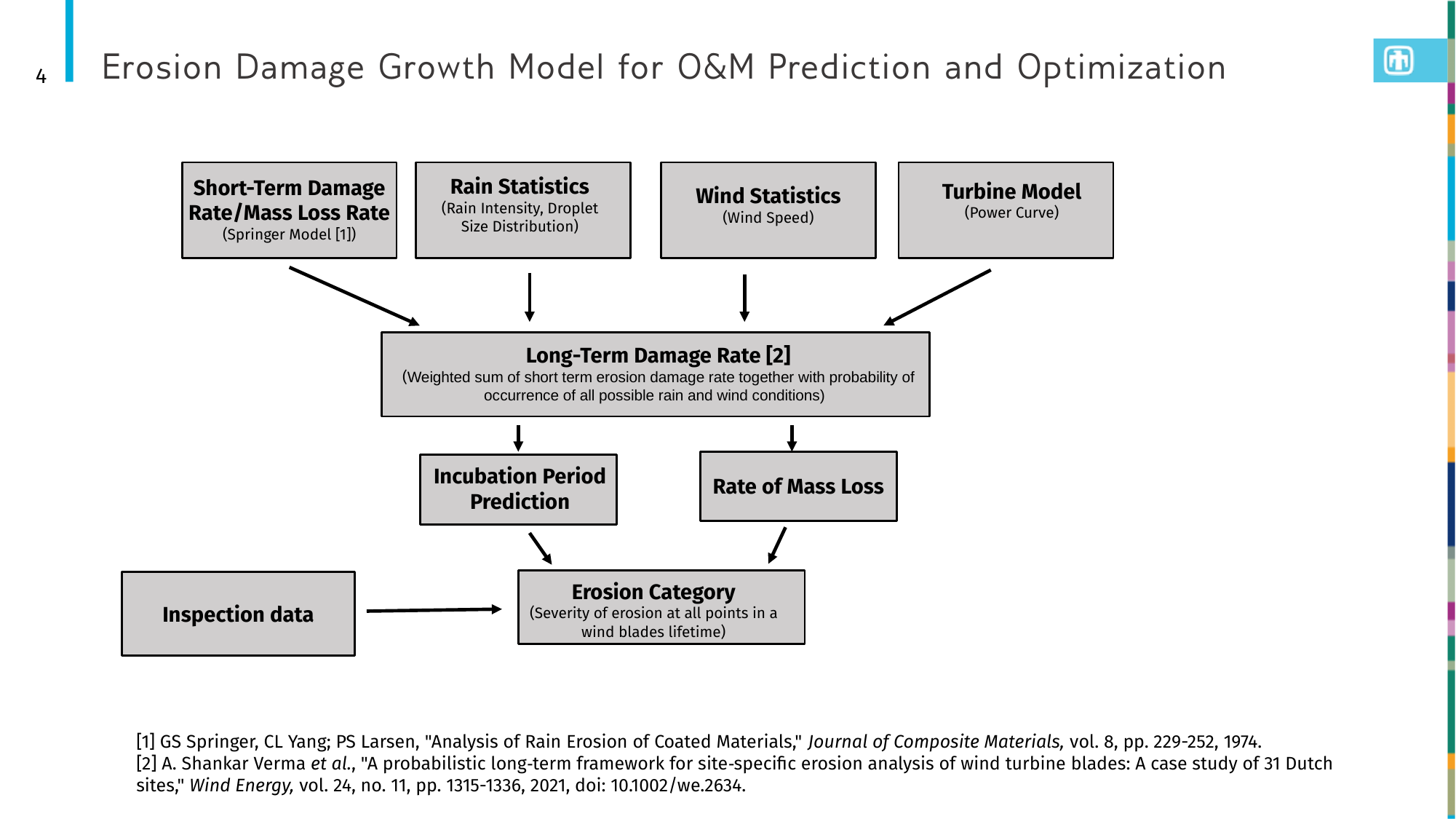

# Erosion Damage Growth Model for O&M Prediction and Optimization
4

Rain Statistics
(Rain Intensity, Droplet Size Distribution)
Short-Term Damage Rate/Mass Loss Rate
(Springer Model [1])
Turbine Model
(Power Curve)
Wind Statistics
(Wind Speed)

Long-Term Damage Rate [2]
(Weighted sum of short term erosion damage rate together with probability of occurrence of all possible rain and wind conditions)

Incubation Period Prediction
Rate of Mass Loss

Erosion Category
(Severity of erosion at all points in a wind blades lifetime)

Inspection data
[1] GS Springer, CL Yang; PS Larsen, "Analysis of Rain Erosion of Coated Materials," Journal of Composite Materials, vol. 8, pp. 229-252, 1974.
[2] A. Shankar Verma et al., "A probabilistic long‐term framework for site‐specific erosion analysis of wind turbine blades: A case study of 31 Dutch sites," Wind Energy, vol. 24, no. 11, pp. 1315-1336, 2021, doi: 10.1002/we.2634.